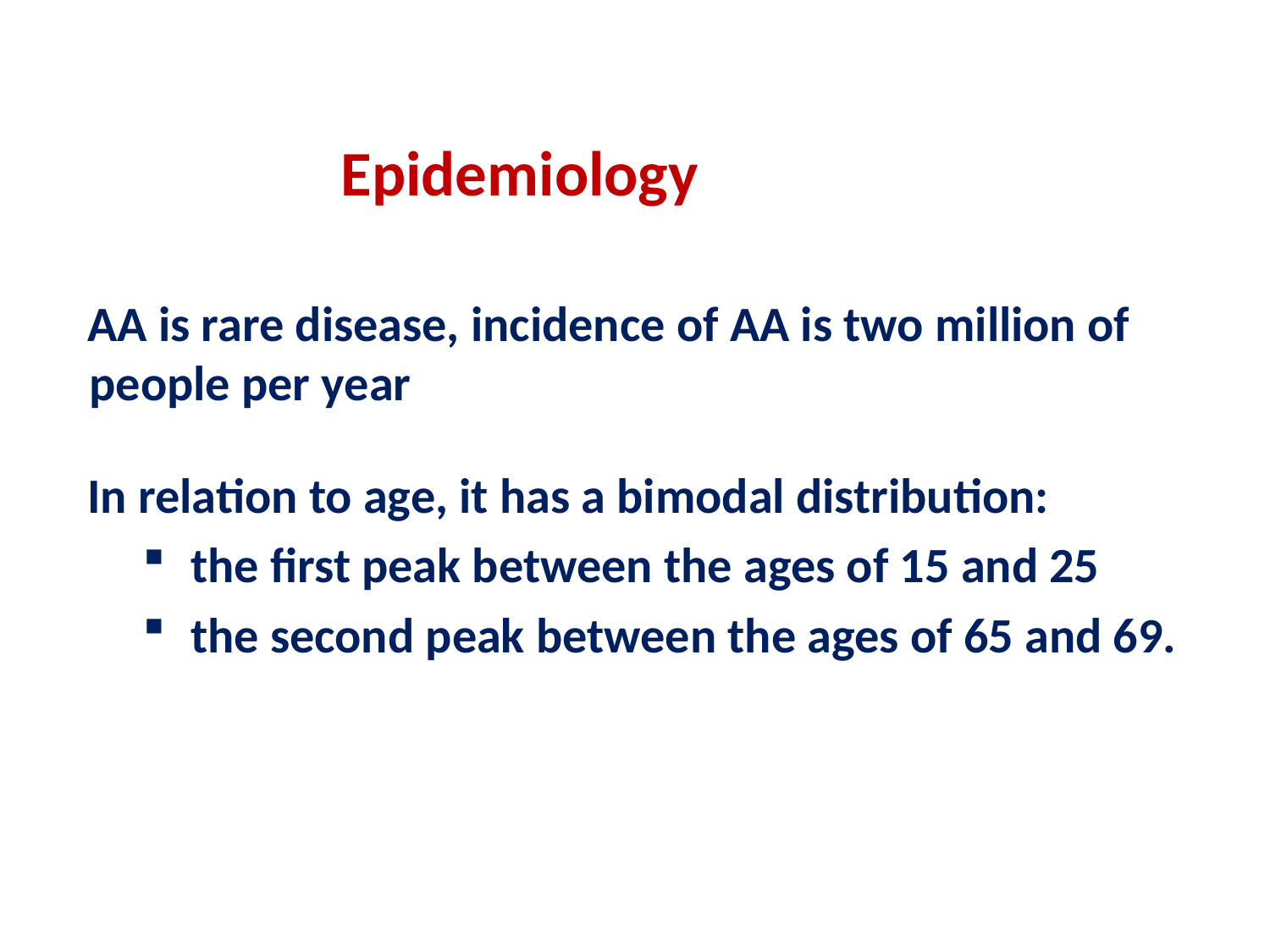

# Epidemiology
AA is rare disease, incidence of AA is two million of people per year
In relation to age, it has a bimodal distribution:
the first peak between the ages of 15 and 25
the second peak between the ages of 65 and 69.